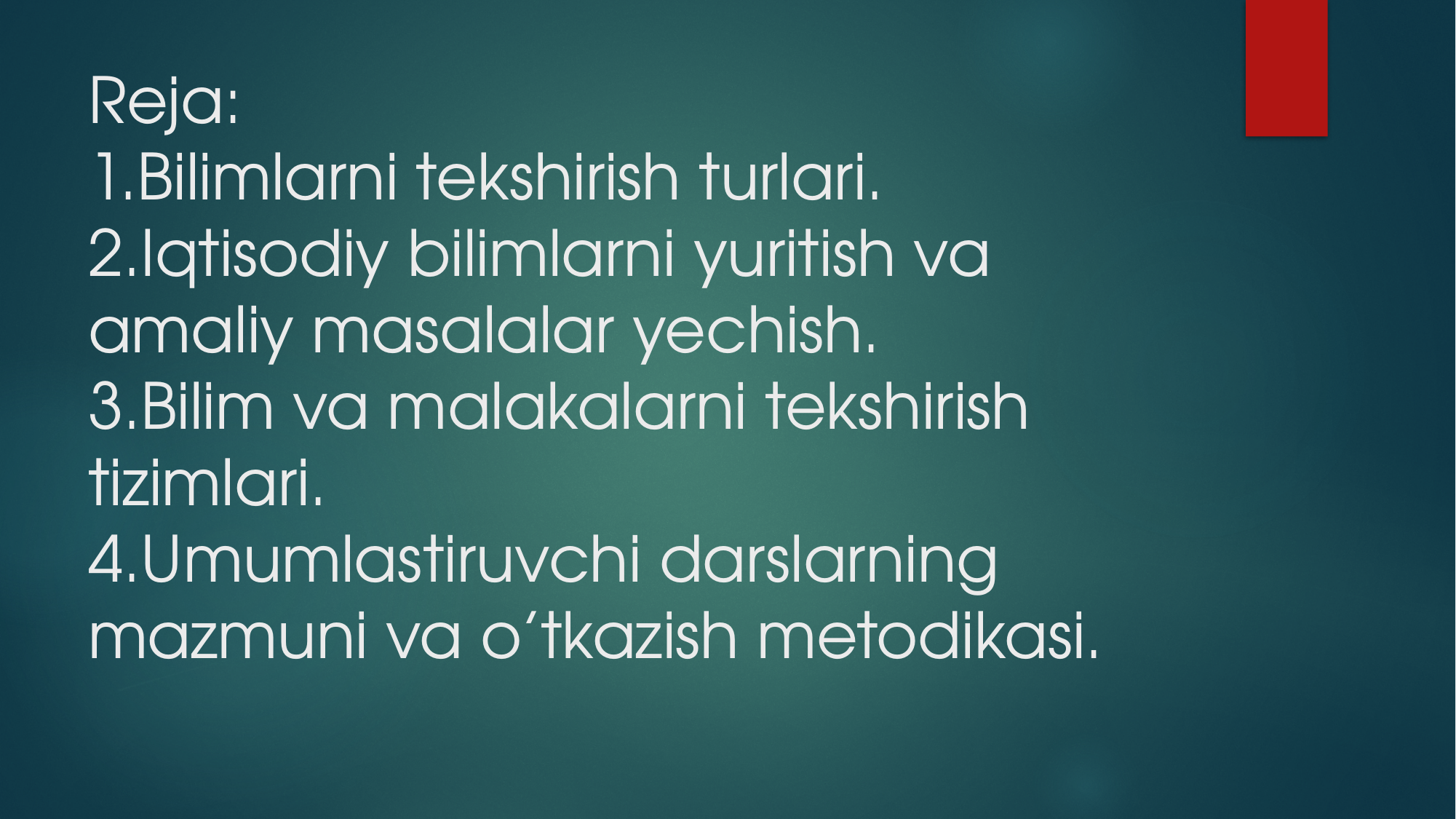

# Reja: 1.Bilimlarni tekshirish turlari. 2.Iqtisodiy bilimlarni yuritish va amaliy masalalar yechish. 3.Bilim va malakalarni tekshirish tizimlari. 4.Umumlastiruvchi darslarning mazmuni va o’tkazish metodikasi.